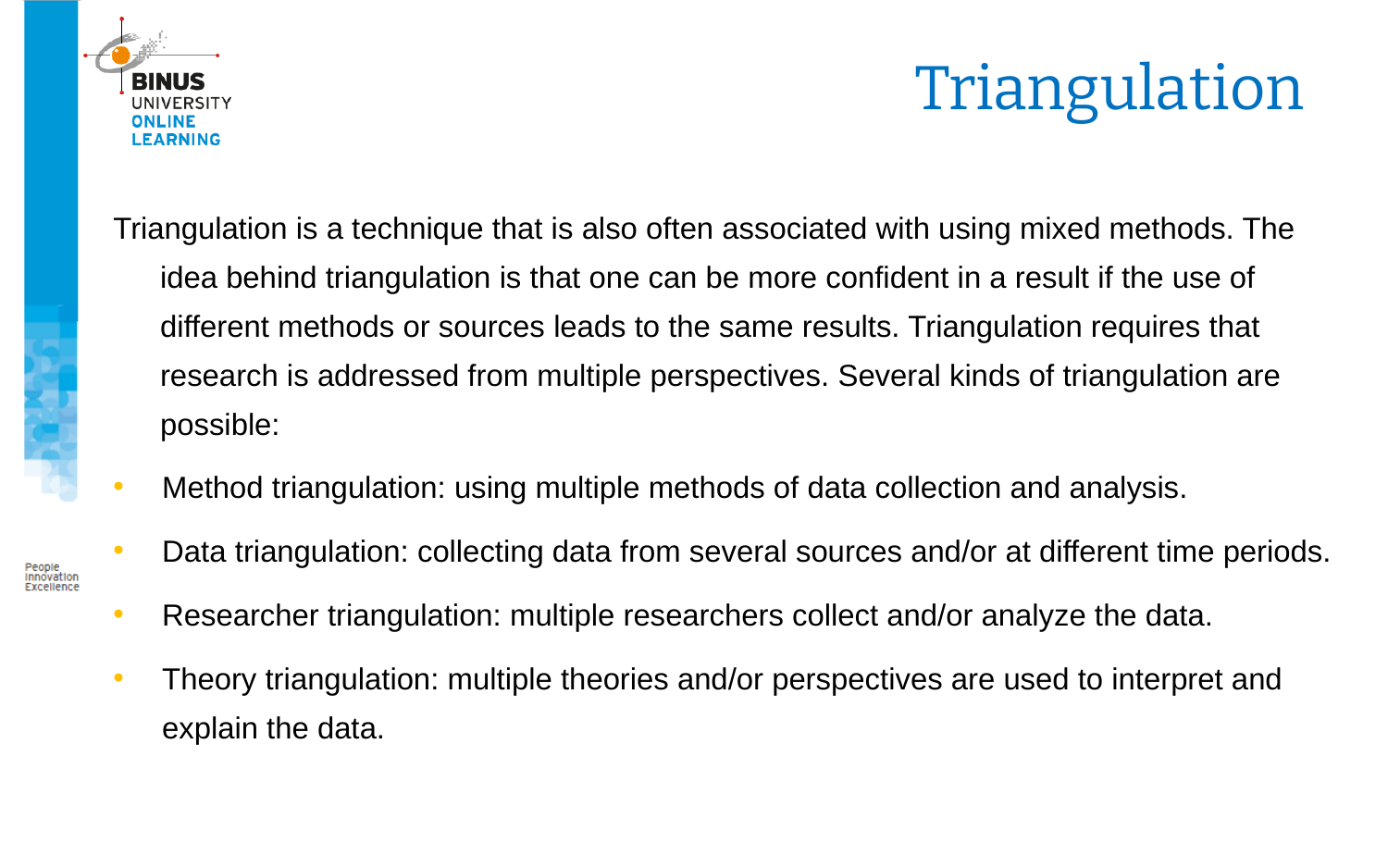

# Triangulation
Triangulation is a technique that is also often associated with using mixed methods. The idea behind triangulation is that one can be more confident in a result if the use of different methods or sources leads to the same results. Triangulation requires that research is addressed from multiple perspectives. Several kinds of triangulation are possible:
Method triangulation: using multiple methods of data collection and analysis.
Data triangulation: collecting data from several sources and/or at different time periods.
Researcher triangulation: multiple researchers collect and/or analyze the data.
Theory triangulation: multiple theories and/or perspectives are used to interpret and explain the data.